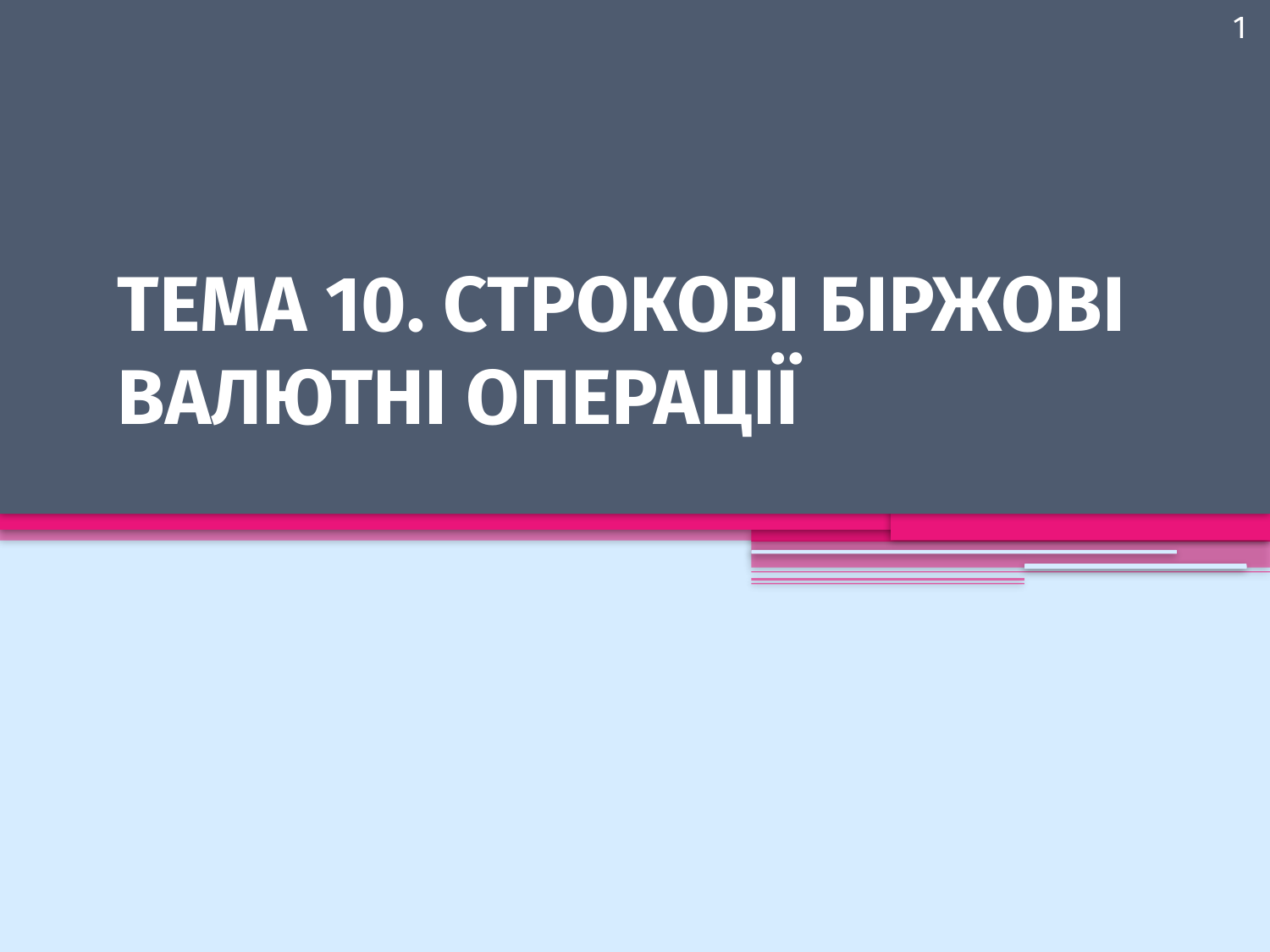

1
# ТЕМА 10. СТРОКОВІ БІРЖОВІ ВАЛЮТНІ ОПЕРАЦІЇ